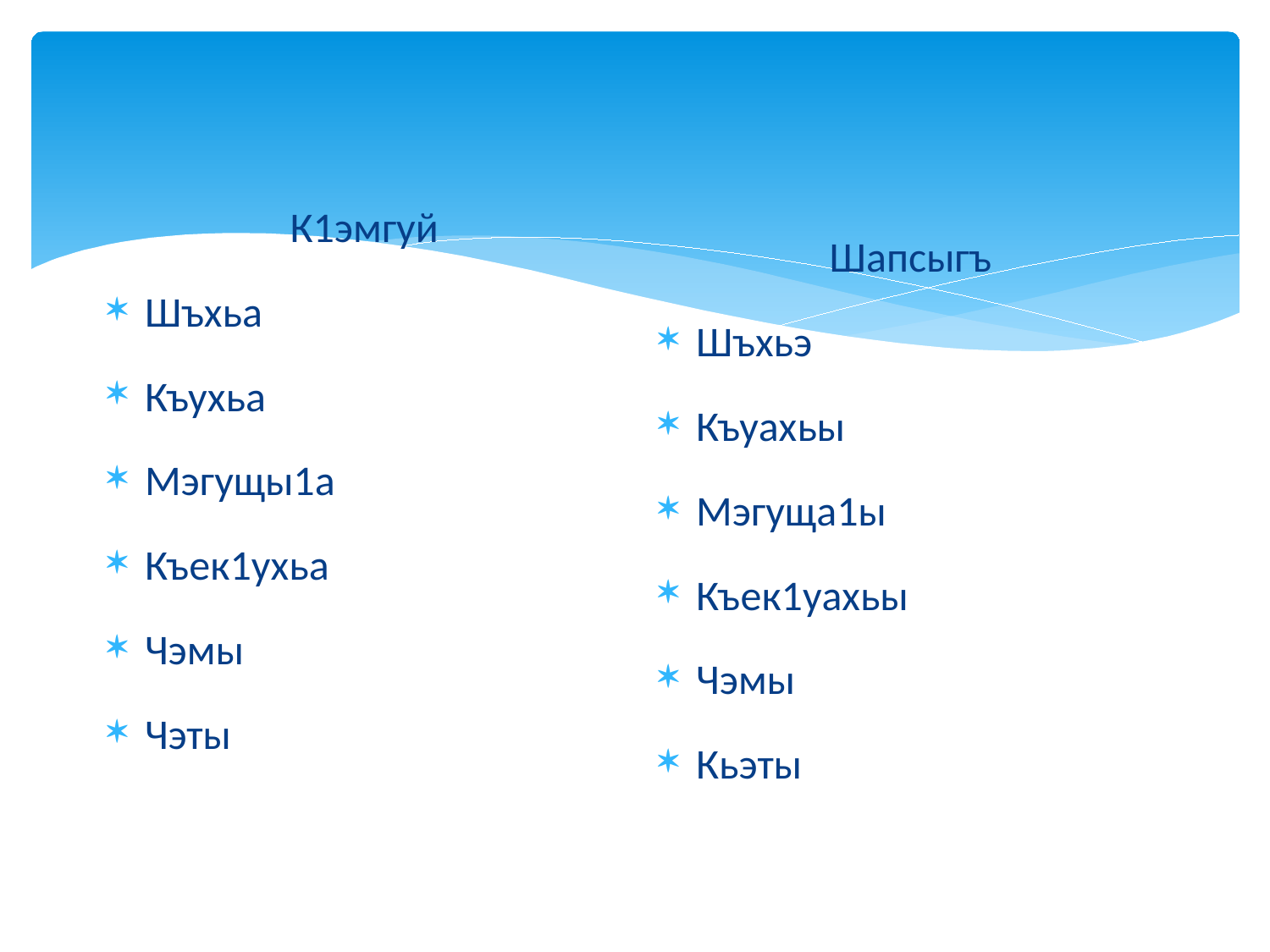

К1эмгуй
Шъхьа
Къухьа
Мэгущы1а
Къек1ухьа
Чэмы
Чэты

Шапсыгъ
Шъхьэ
Къуахьы
Мэгуща1ы
Къек1уахьы
Чэмы
Кьэты